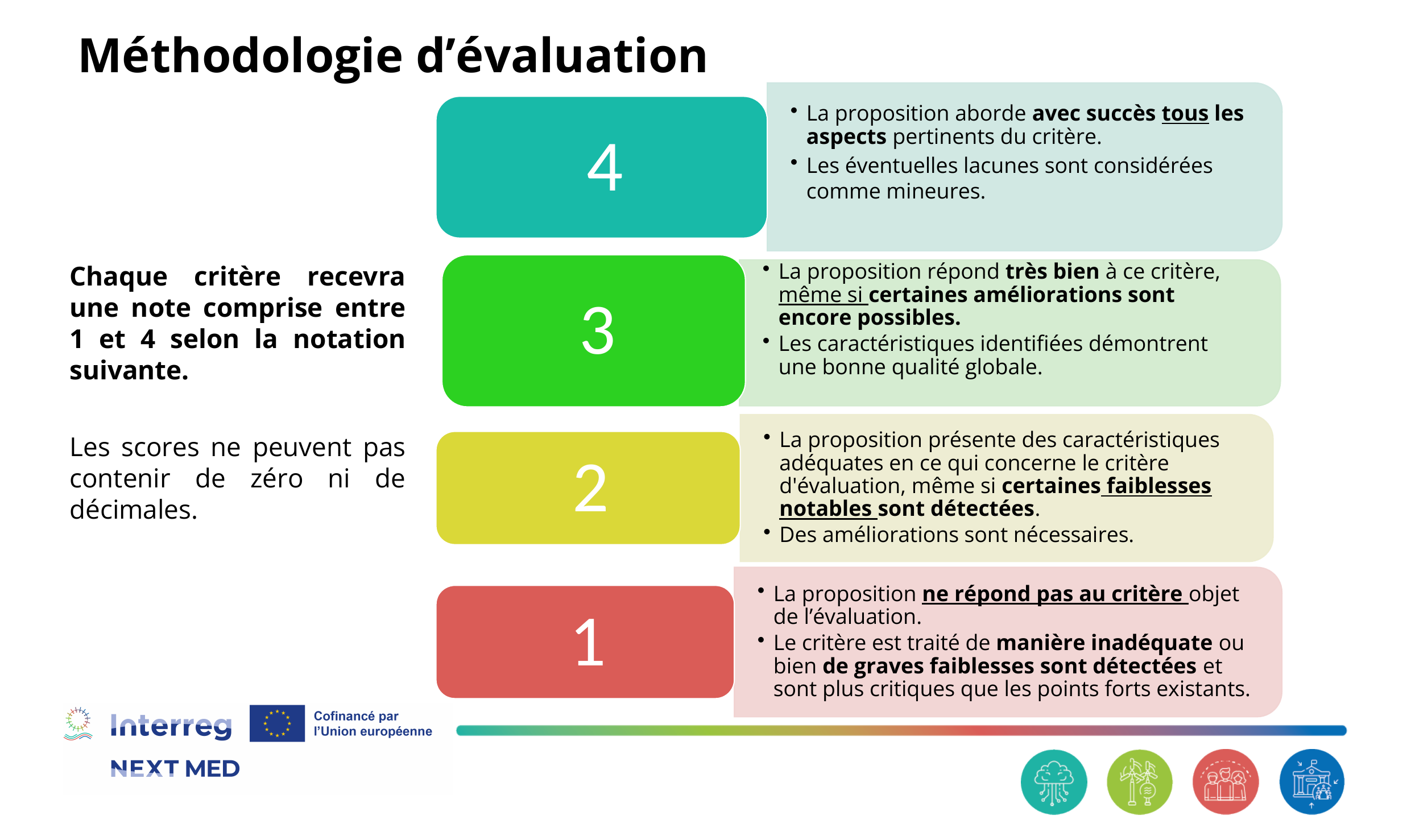

# Méthodologie d’évaluation
La proposition aborde avec succès tous les aspects pertinents du critère.
Les éventuelles lacunes sont considérées comme mineures.
4
La proposition répond très bien à ce critère, même si certaines améliorations sont encore possibles.
Les caractéristiques identifiées démontrent une bonne qualité globale.

3
La proposition présente des caractéristiques adéquates en ce qui concerne le critère d'évaluation, même si certaines faiblesses notables sont détectées.
Des améliorations sont nécessaires.
2
La proposition ne répond pas au critère objet de l’évaluation.
Le critère est traité de manière inadéquate ou bien de graves faiblesses sont détectées et sont plus critiques que les points forts existants.
1
Chaque critère recevra une note comprise entre 1 et 4 selon la notation suivante.

Les scores ne peuvent pas contenir de zéro ni de décimales.